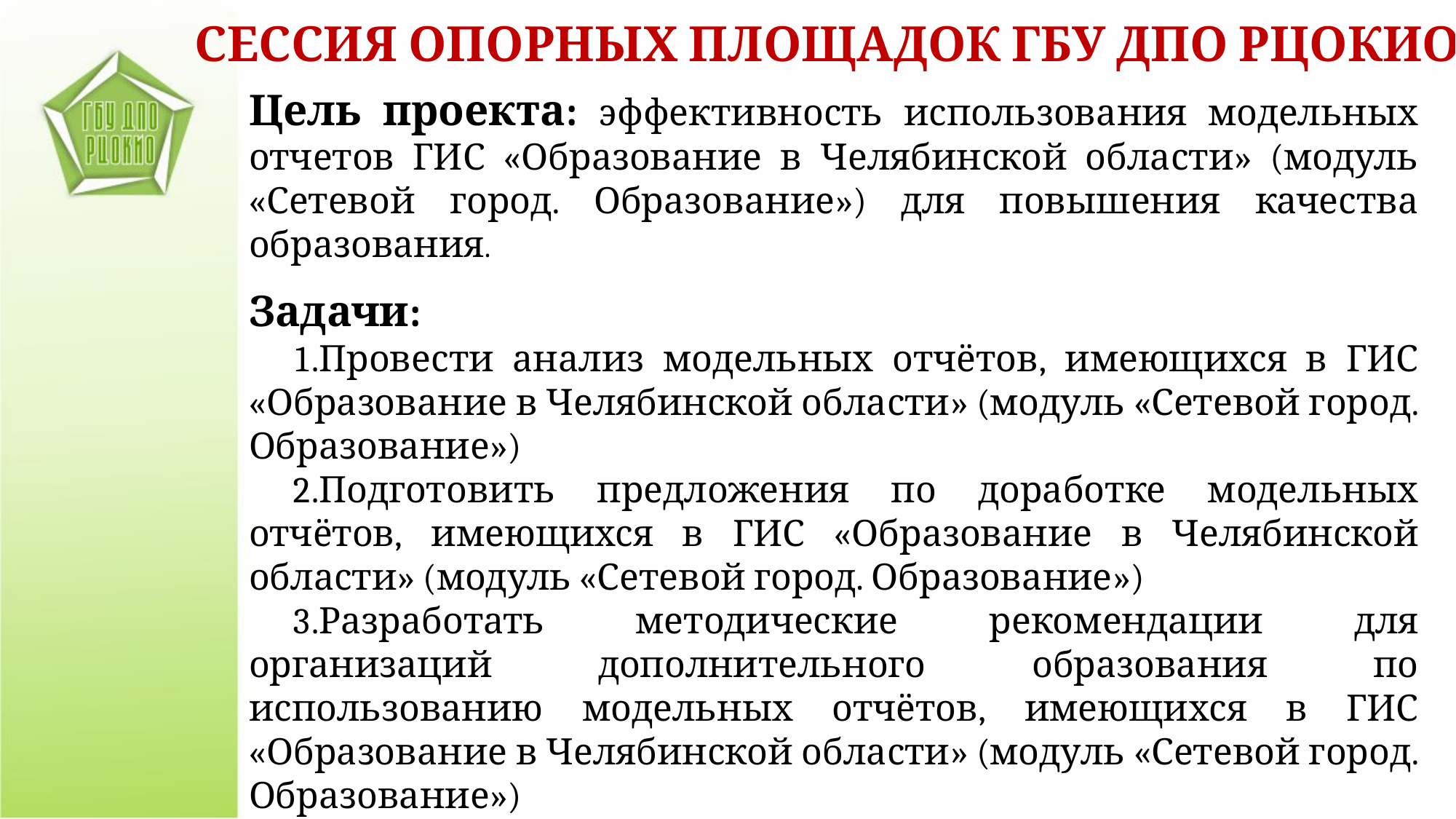

СЕССИЯ ОПОРНЫХ ПЛОЩАДОК ГБУ ДПО РЦОКИО
Цель проекта: эффективность использования модельных отчетов ГИС «Образование в Челябинской области» (модуль «Сетевой город. Образование») для повышения качества образования.

Задачи:
Провести анализ модельных отчётов, имеющихся в ГИС «Образование в Челябинской области» (модуль «Сетевой город. Образование»)
Подготовить предложения по доработке модельных отчётов, имеющихся в ГИС «Образование в Челябинской области» (модуль «Сетевой город. Образование»)
Разработать методические рекомендации для организаций дополнительного образования по использованию модельных отчётов, имеющихся в ГИС «Образование в Челябинской области» (модуль «Сетевой город. Образование»)